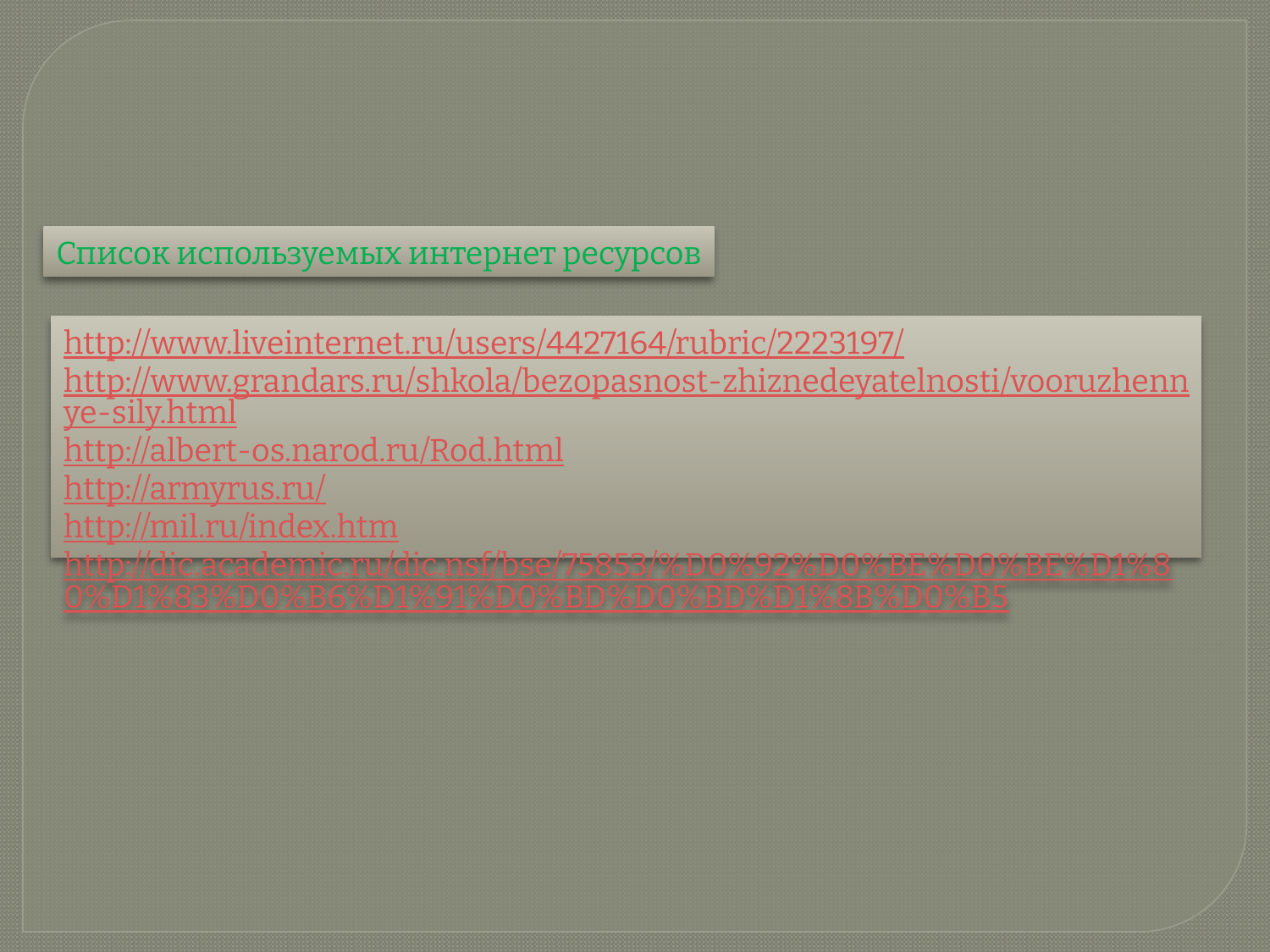

Список используемых интернет ресурсов
http://www.liveinternet.ru/users/4427164/rubric/2223197/
http://www.grandars.ru/shkola/bezopasnost-zhiznedeyatelnosti/vooruzhennye-sily.html
http://albert-os.narod.ru/Rod.html
http://armyrus.ru/
http://mil.ru/index.htm
http://dic.academic.ru/dic.nsf/bse/75853/%D0%92%D0%BE%D0%BE%D1%80%D1%83%D0%B6%D1%91%D0%BD%D0%BD%D1%8B%D0%B5